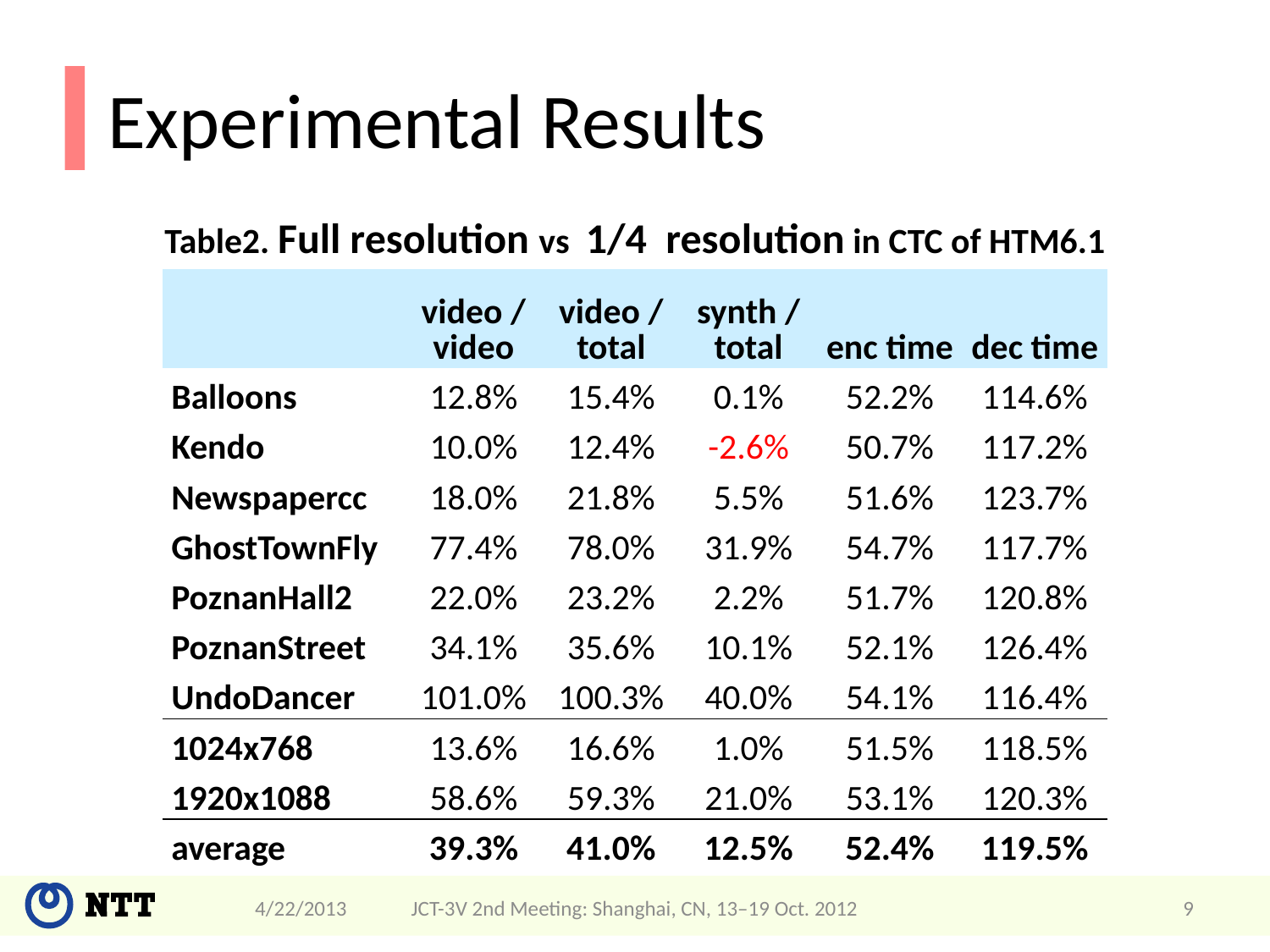

# Experimental Results
Table2. Full resolution vs  1/4  resolution in CTC of HTM6.1
|  | video / video | video / total | synth / total | enc time | dec time |
| --- | --- | --- | --- | --- | --- |
| Balloons | 12.8% | 15.4% | 0.1% | 52.2% | 114.6% |
| Kendo | 10.0% | 12.4% | -2.6% | 50.7% | 117.2% |
| Newspapercc | 18.0% | 21.8% | 5.5% | 51.6% | 123.7% |
| GhostTownFly | 77.4% | 78.0% | 31.9% | 54.7% | 117.7% |
| PoznanHall2 | 22.0% | 23.2% | 2.2% | 51.7% | 120.8% |
| PoznanStreet | 34.1% | 35.6% | 10.1% | 52.1% | 126.4% |
| UndoDancer | 101.0% | 100.3% | 40.0% | 54.1% | 116.4% |
| 1024x768 | 13.6% | 16.6% | 1.0% | 51.5% | 118.5% |
| 1920x1088 | 58.6% | 59.3% | 21.0% | 53.1% | 120.3% |
| average | 39.3% | 41.0% | 12.5% | 52.4% | 119.5% |
4/22/2013
JCT-3V 2nd Meeting: Shanghai, CN, 13–19 Oct. 2012
9